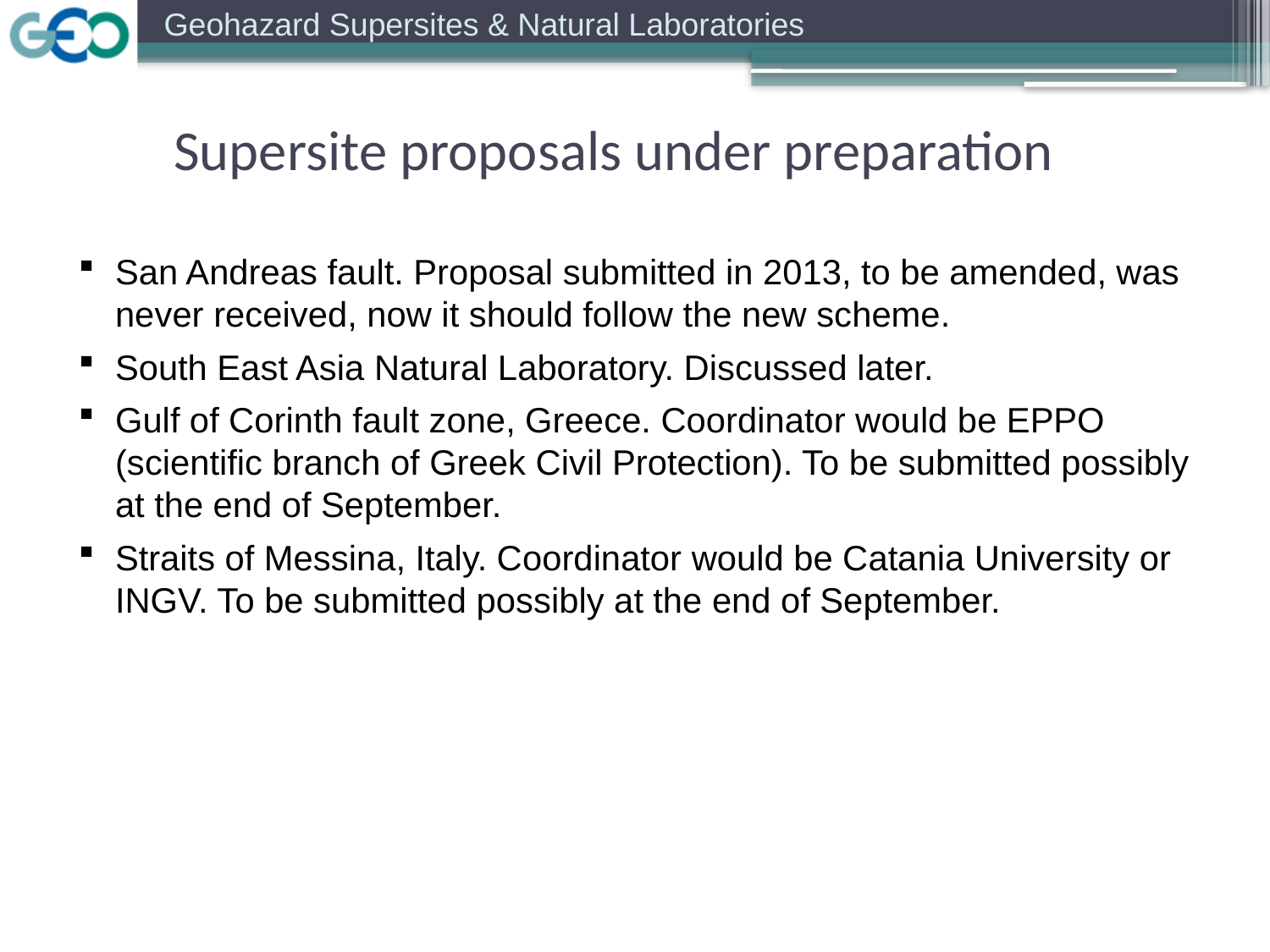

Supersite proposals under preparation

San Andreas fault. Proposal submitted in 2013, to be amended, was never received, now it should follow the new scheme.
South East Asia Natural Laboratory. Discussed later.
Gulf of Corinth fault zone, Greece. Coordinator would be EPPO (scientific branch of Greek Civil Protection). To be submitted possibly at the end of September.
Straits of Messina, Italy. Coordinator would be Catania University or INGV. To be submitted possibly at the end of September.